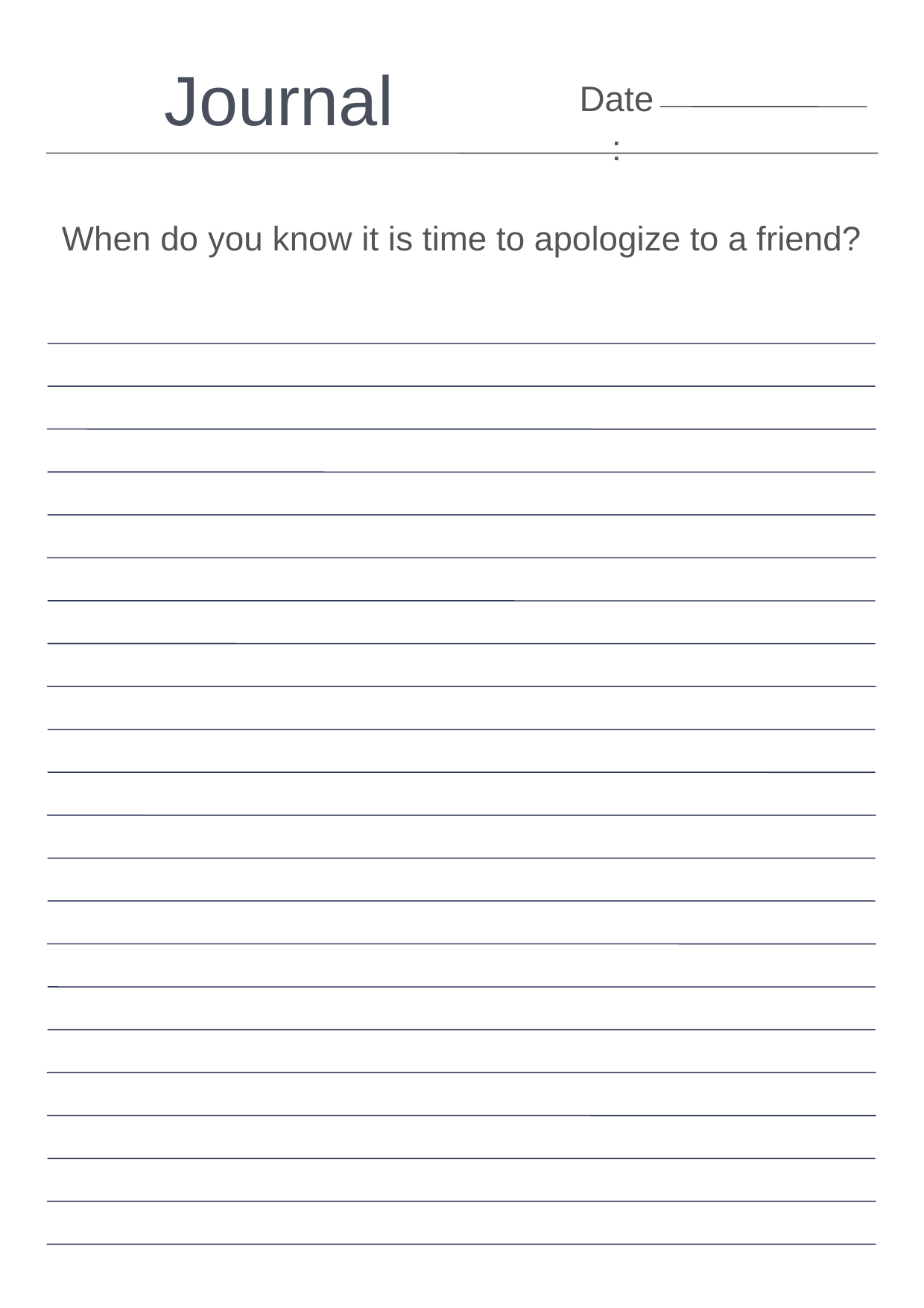

Journal
Date:

When do you know it is time to apologize to a friend?